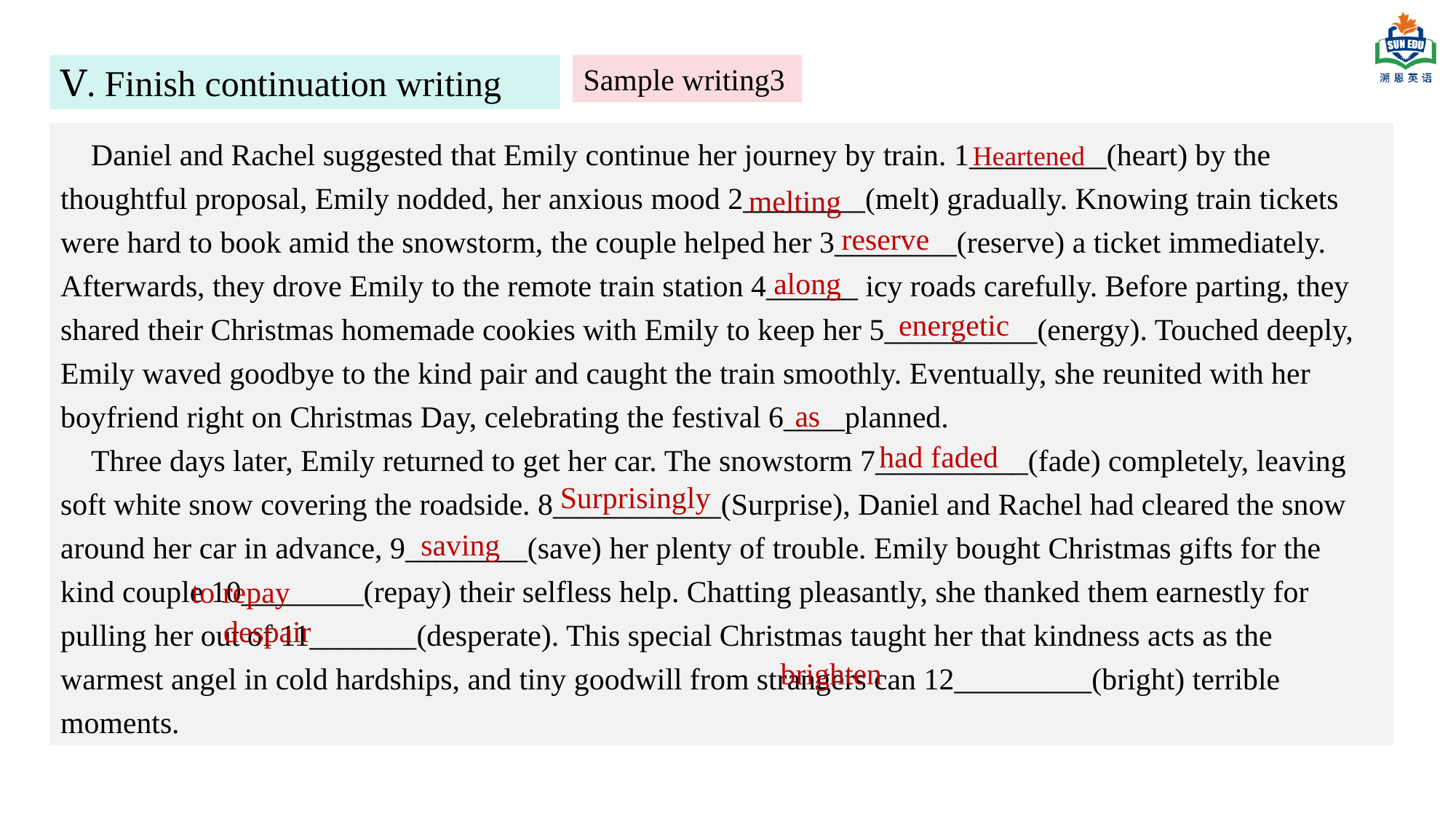

Ⅴ. Finish continuation writing
Sample writing3
    Daniel and Rachel suggested that Emily continue her journey by train. 1_________(heart) by the thoughtful proposal, Emily nodded, her anxious mood 2________(melt) gradually. Knowing train tickets were hard to book amid the snowstorm, the couple helped her 3________(reserve) a ticket immediately. Afterwards, they drove Emily to the remote train station 4______ icy roads carefully. Before parting, they shared their Christmas homemade cookies with Emily to keep her 5__________(energy). Touched deeply, Emily waved goodbye to the kind pair and caught the train smoothly. Eventually, she reunited with her boyfriend right on Christmas Day, celebrating the festival 6____planned.
    Three days later, Emily returned to get her car. The snowstorm 7__________(fade) completely, leaving soft white snow covering the roadside. 8___________(Surprise), Daniel and Rachel had cleared the snow around her car in advance, 9________(save) her plenty of trouble. Emily bought Christmas gifts for the kind couple 10________(repay) their selfless help. Chatting pleasantly, she thanked them earnestly for pulling her out of 11_______(desperate). This special Christmas taught her that kindness acts as the warmest angel in cold hardships, and tiny goodwill from strangers can 12_________(bright) terrible moments.
Heartened
melting
reserve
along
energetic
as
had faded
Surprisingly
saving
to repay
despair
brighten